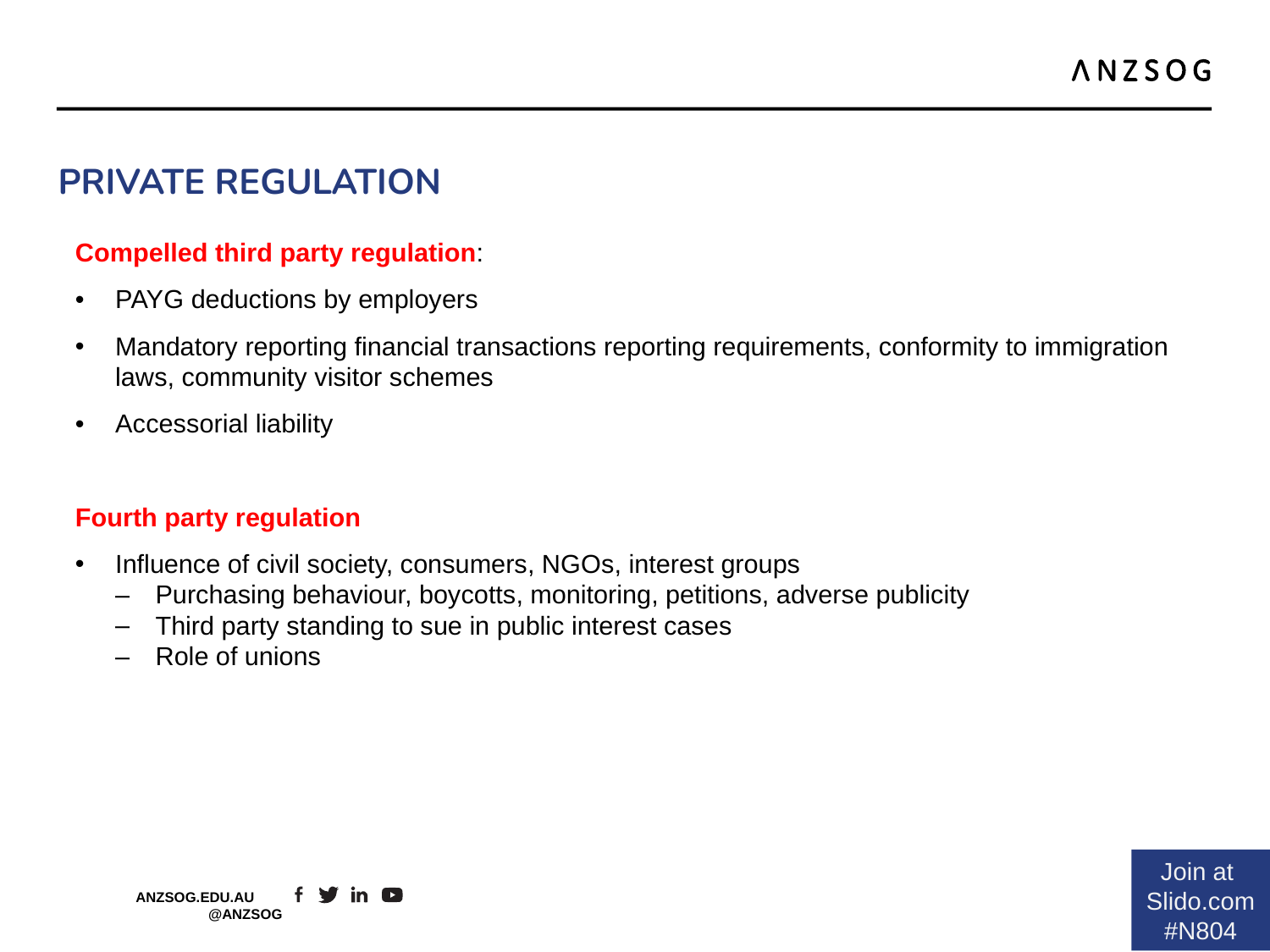

# Private regulation
Compelled third party regulation:
PAYG deductions by employers
Mandatory reporting financial transactions reporting requirements, conformity to immigration laws, community visitor schemes
Accessorial liability

Fourth party regulation
Influence of civil society, consumers, NGOs, interest groups
Purchasing behaviour, boycotts, monitoring, petitions, adverse publicity
Third party standing to sue in public interest cases
Role of unions
Join at
Slido.com
#N804